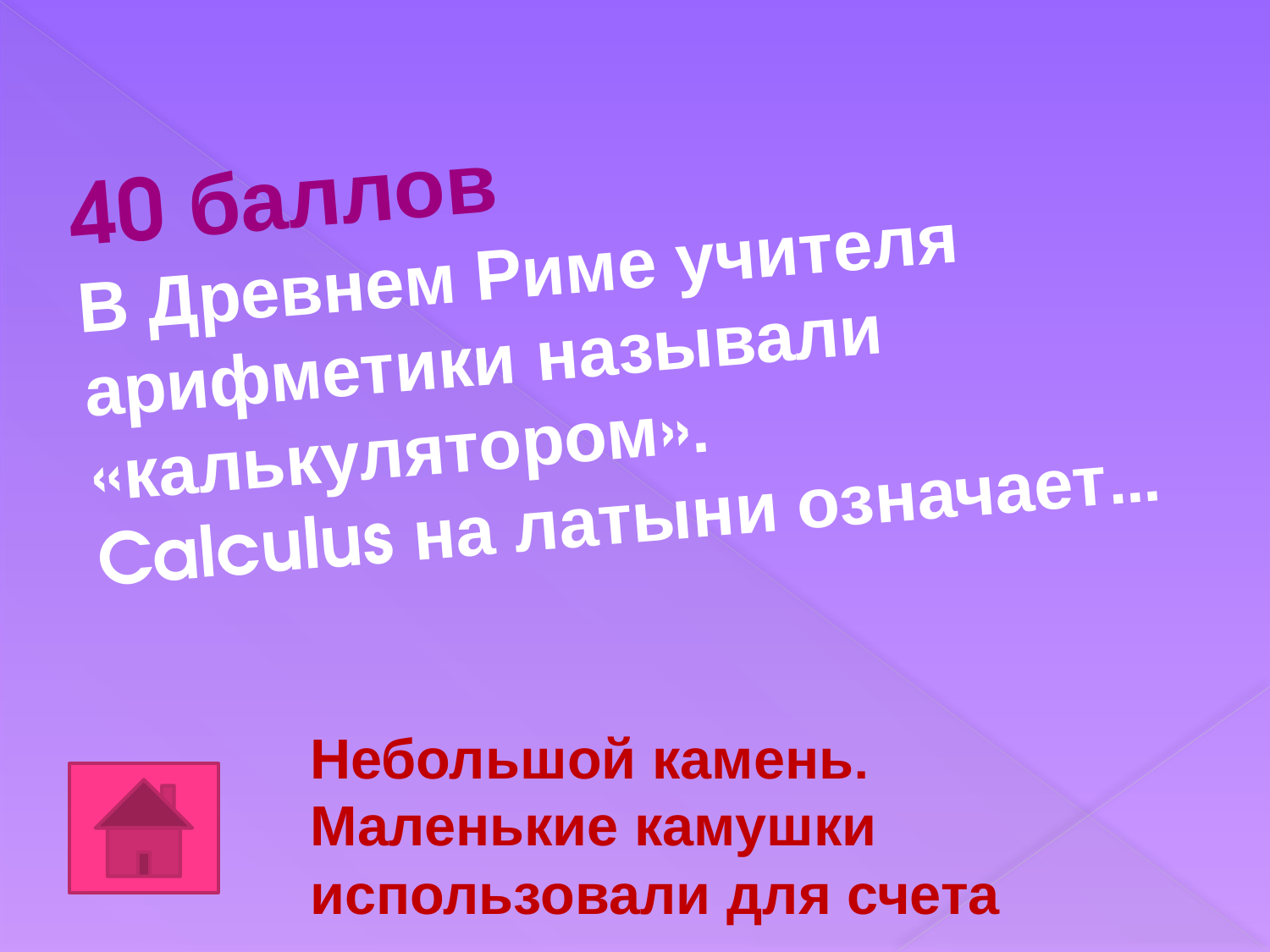

40 баллов
В Древнем Риме учителя арифметики называли «калькулятором».
Calculus на латыни означает…
Небольшой камень.
Маленькие камушки использовали для счета